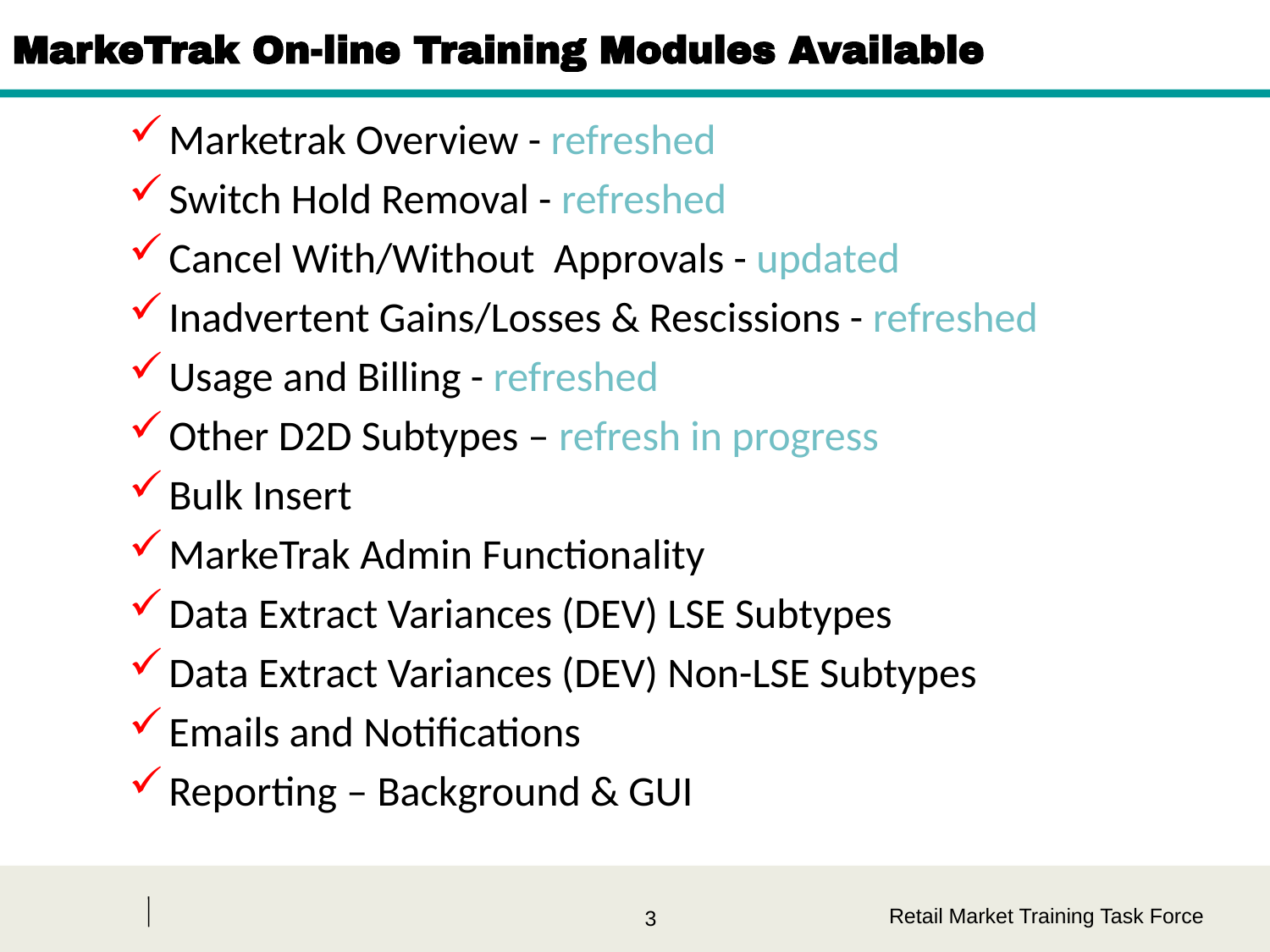

# MarkeTrak On-line Training Modules Available
Marketrak Overview - refreshed
Switch Hold Removal - refreshed
Cancel With/Without  Approvals - updated
Inadvertent Gains/Losses & Rescissions - refreshed
Usage and Billing - refreshed
Other D2D Subtypes – refresh in progress
Bulk Insert
MarkeTrak Admin Functionality
Data Extract Variances (DEV) LSE Subtypes
Data Extract Variances (DEV) Non-LSE Subtypes
Emails and Notifications
Reporting – Background & GUI
Retail Market Training Task Force